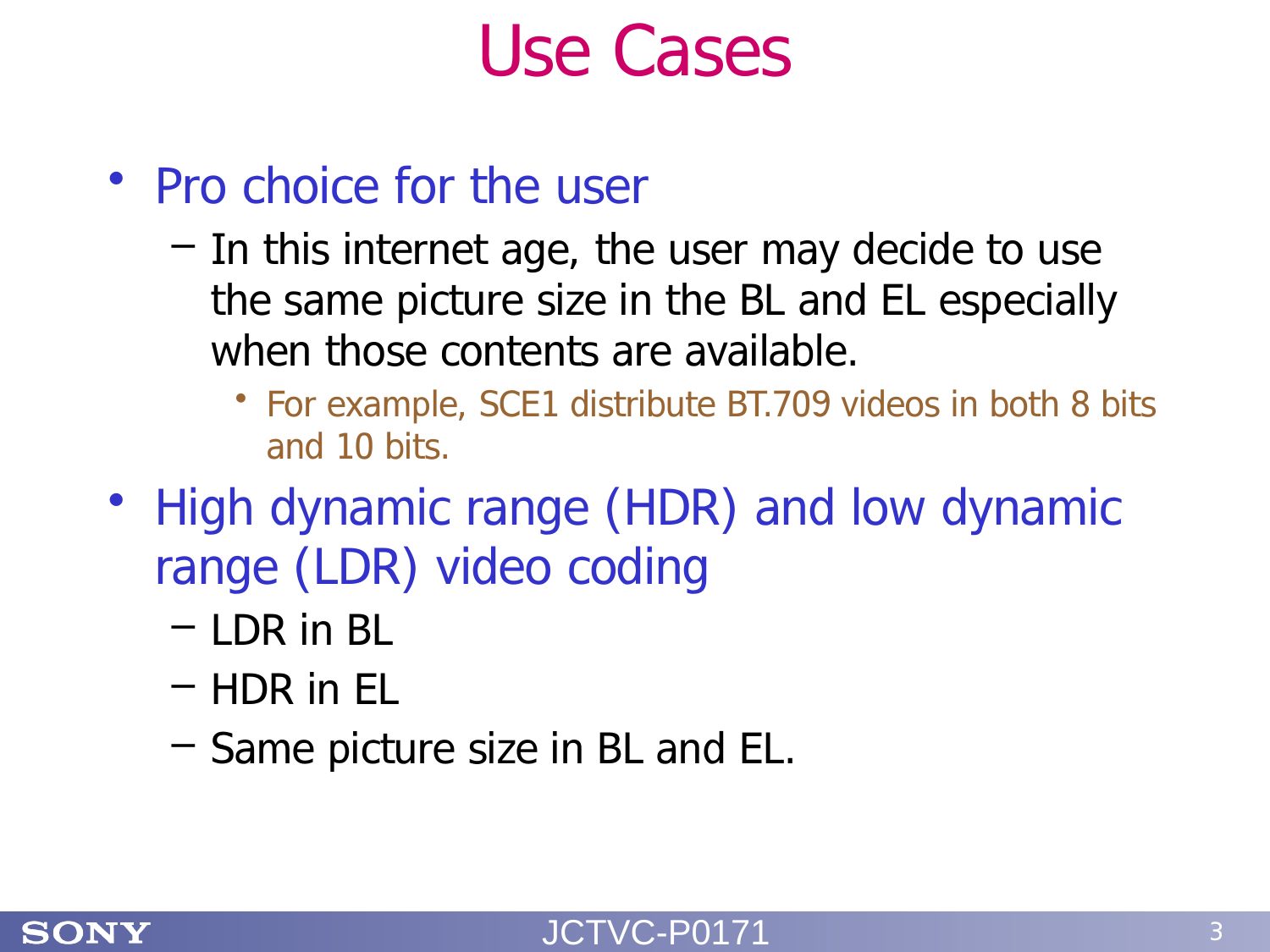

# Use Cases
Pro choice for the user
In this internet age, the user may decide to use the same picture size in the BL and EL especially when those contents are available.
For example, SCE1 distribute BT.709 videos in both 8 bits and 10 bits.
High dynamic range (HDR) and low dynamic range (LDR) video coding
LDR in BL
HDR in EL
Same picture size in BL and EL.

JCTVC-P0171
3